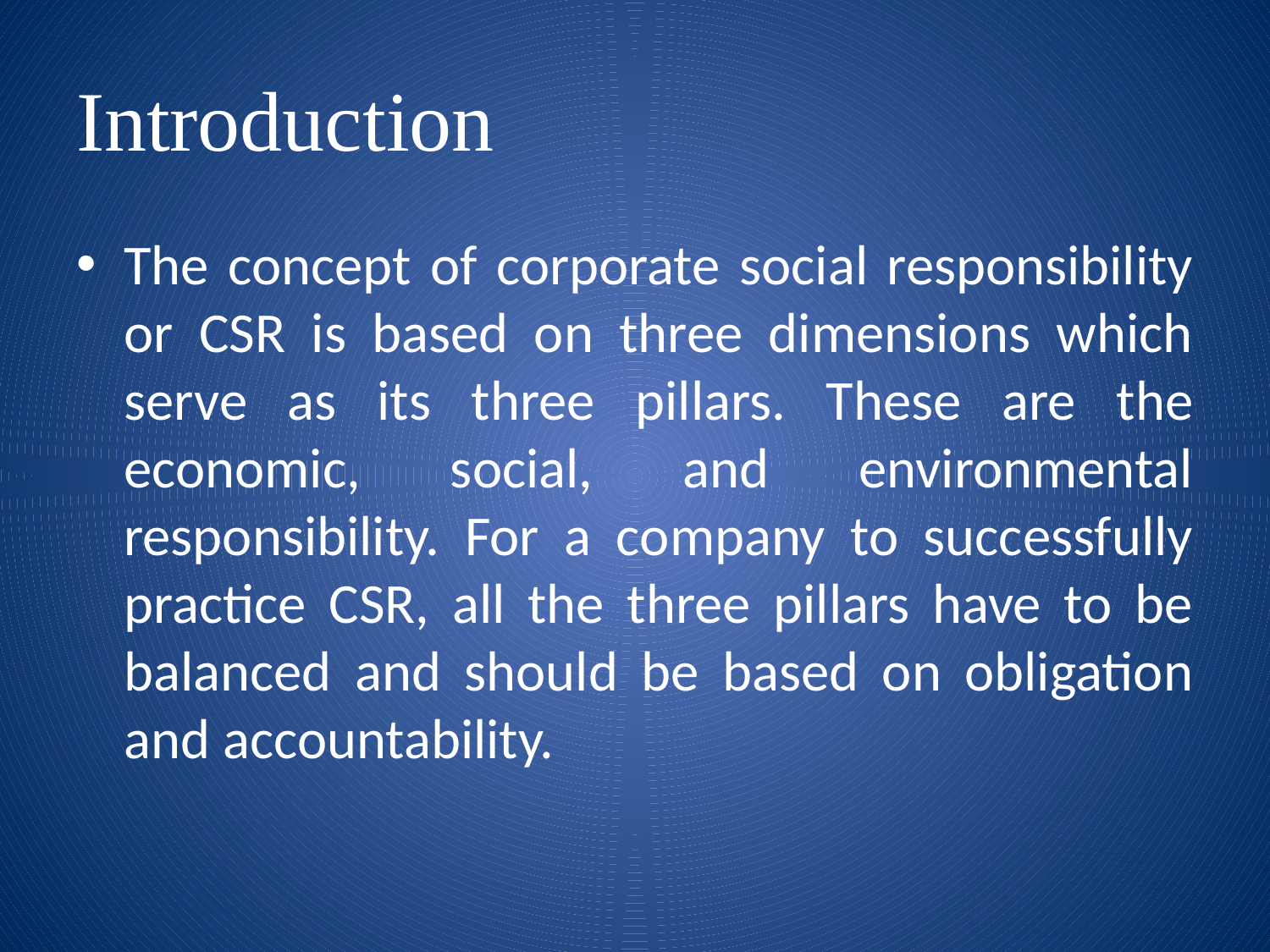

# Introduction
The concept of corporate social responsibility or CSR is based on three dimensions which serve as its three pillars. These are the economic, social, and environmental responsibility. For a company to successfully practice CSR, all the three pillars have to be balanced and should be based on obligation and accountability.